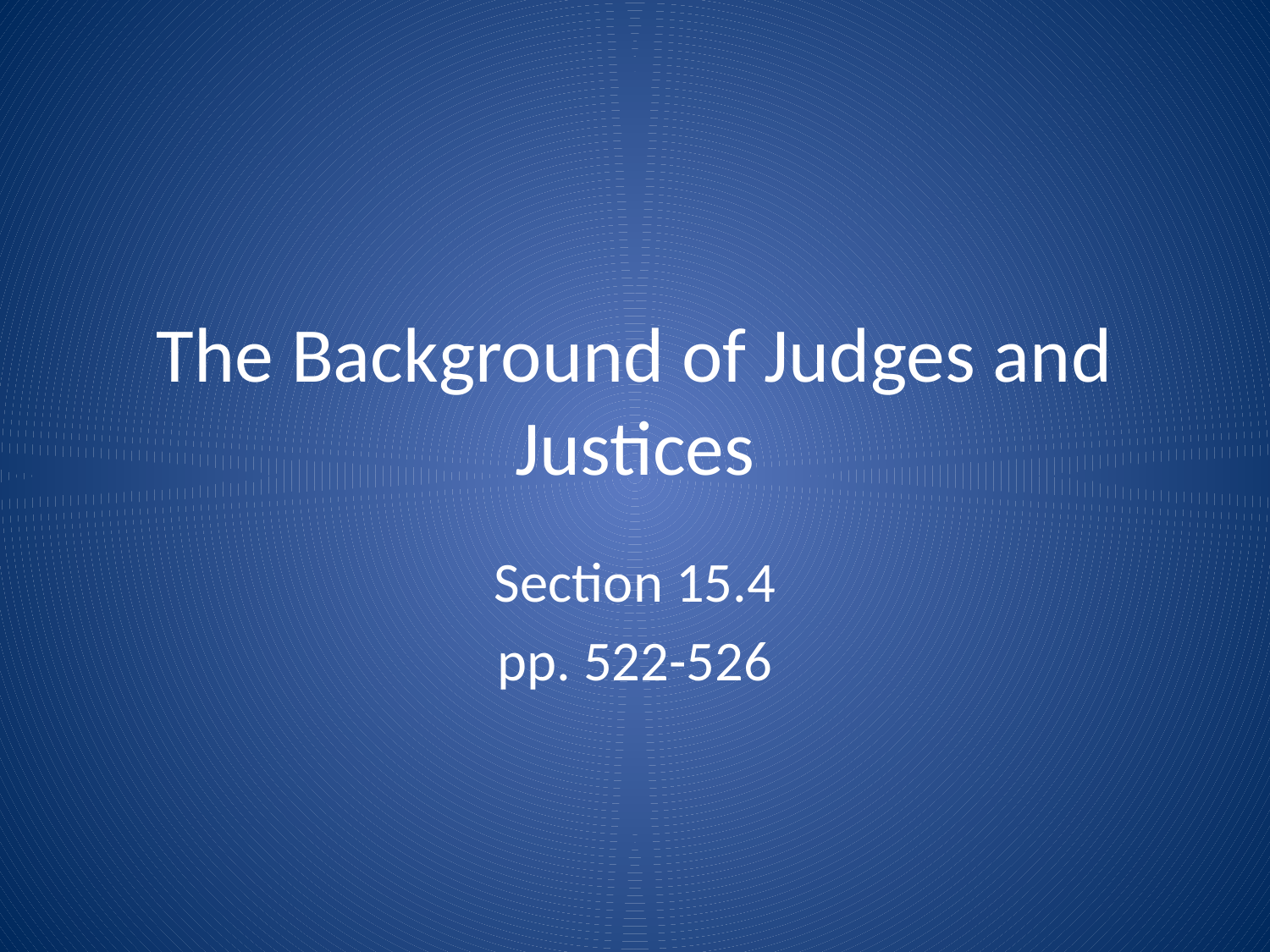

# The Background of Judges and Justices
Section 15.4
pp. 522-526